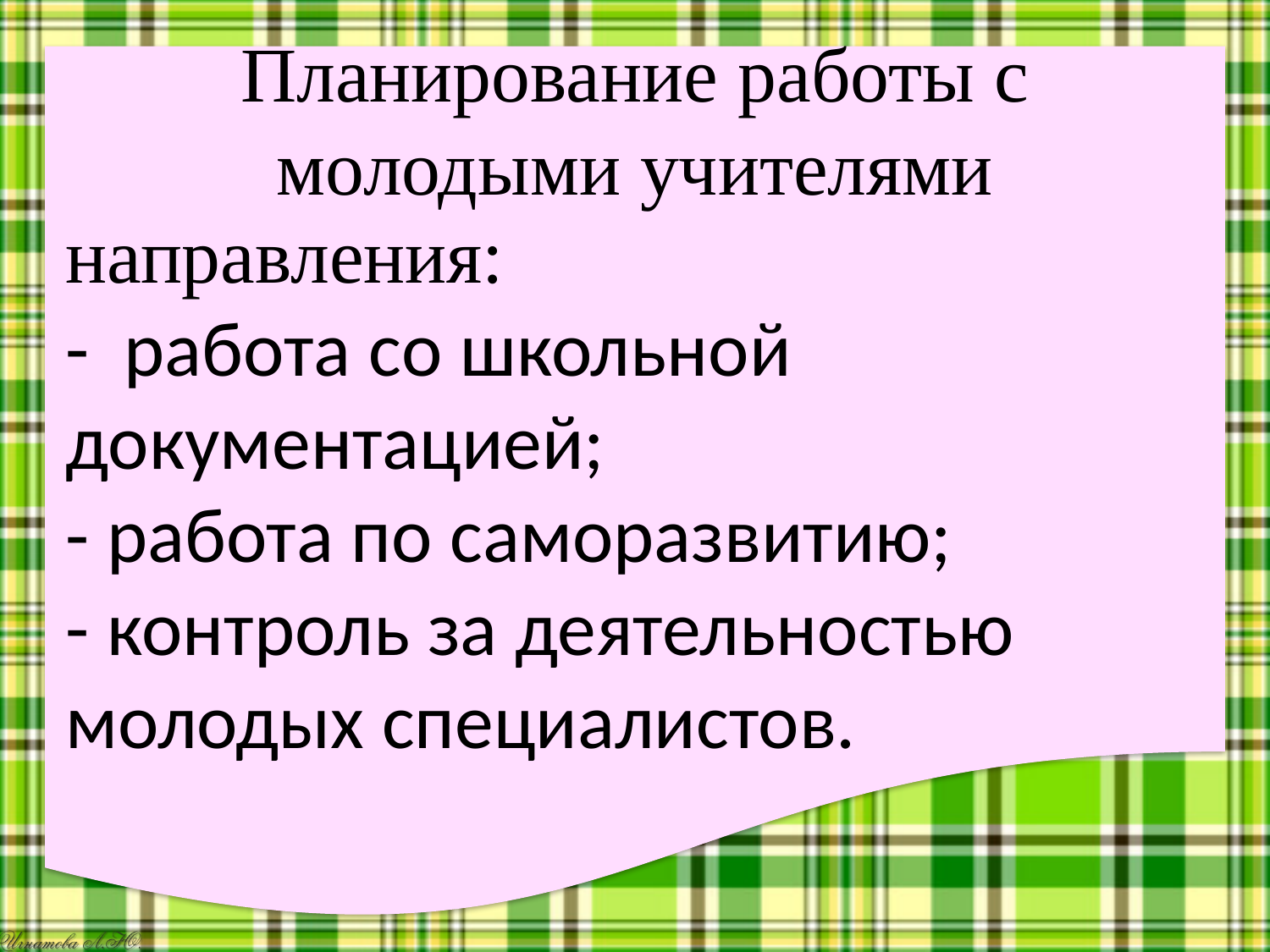

# Планирование работы с молодыми учителями
направления:
-  работа со школьной документацией;
- работа по саморазвитию;
- контроль за деятельностью молодых специалистов.